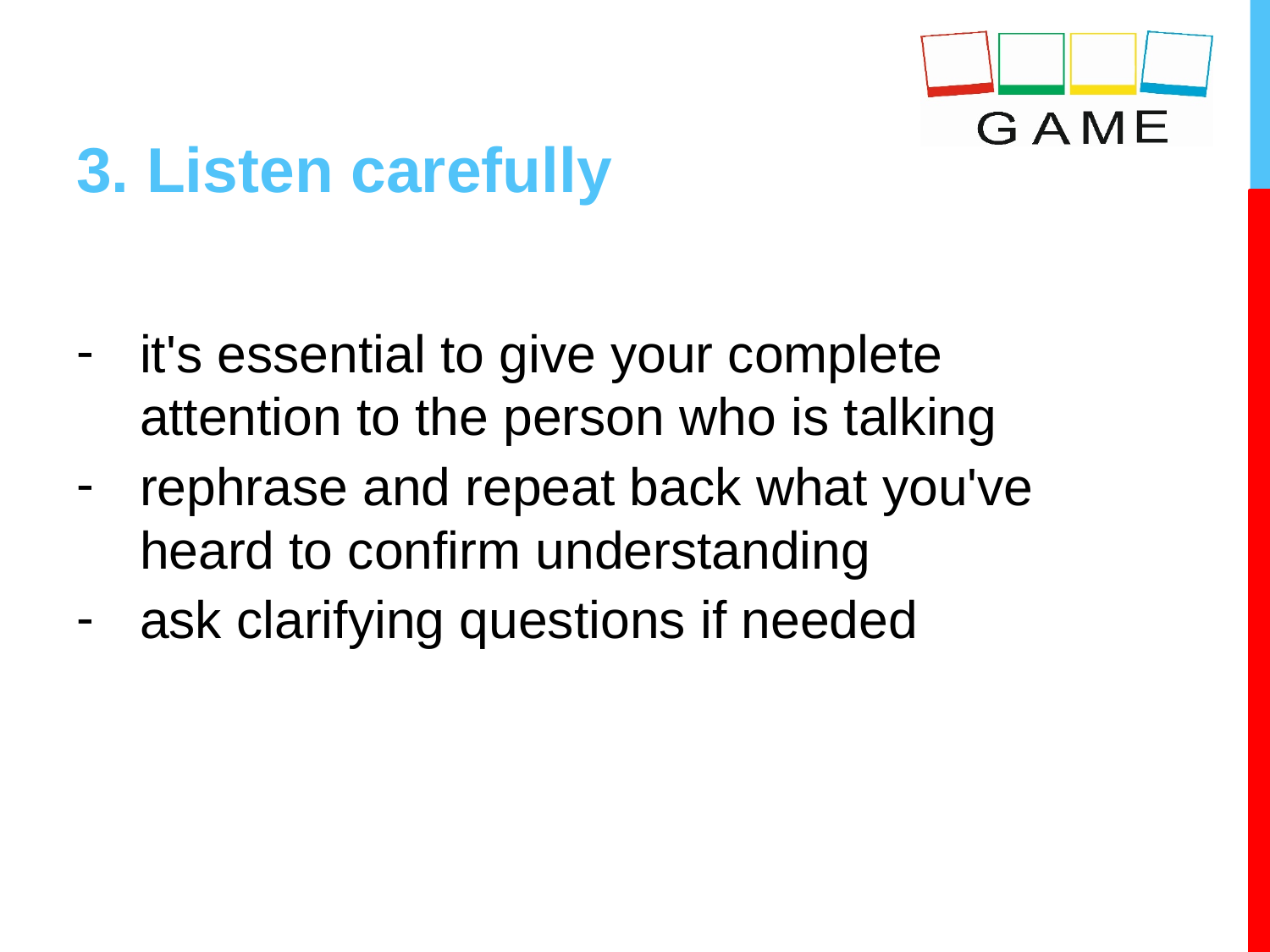

# 3. Listen carefully

it's essential to give your complete attention to the person who is talking
rephrase and repeat back what you've heard to confirm understanding
ask clarifying questions if needed